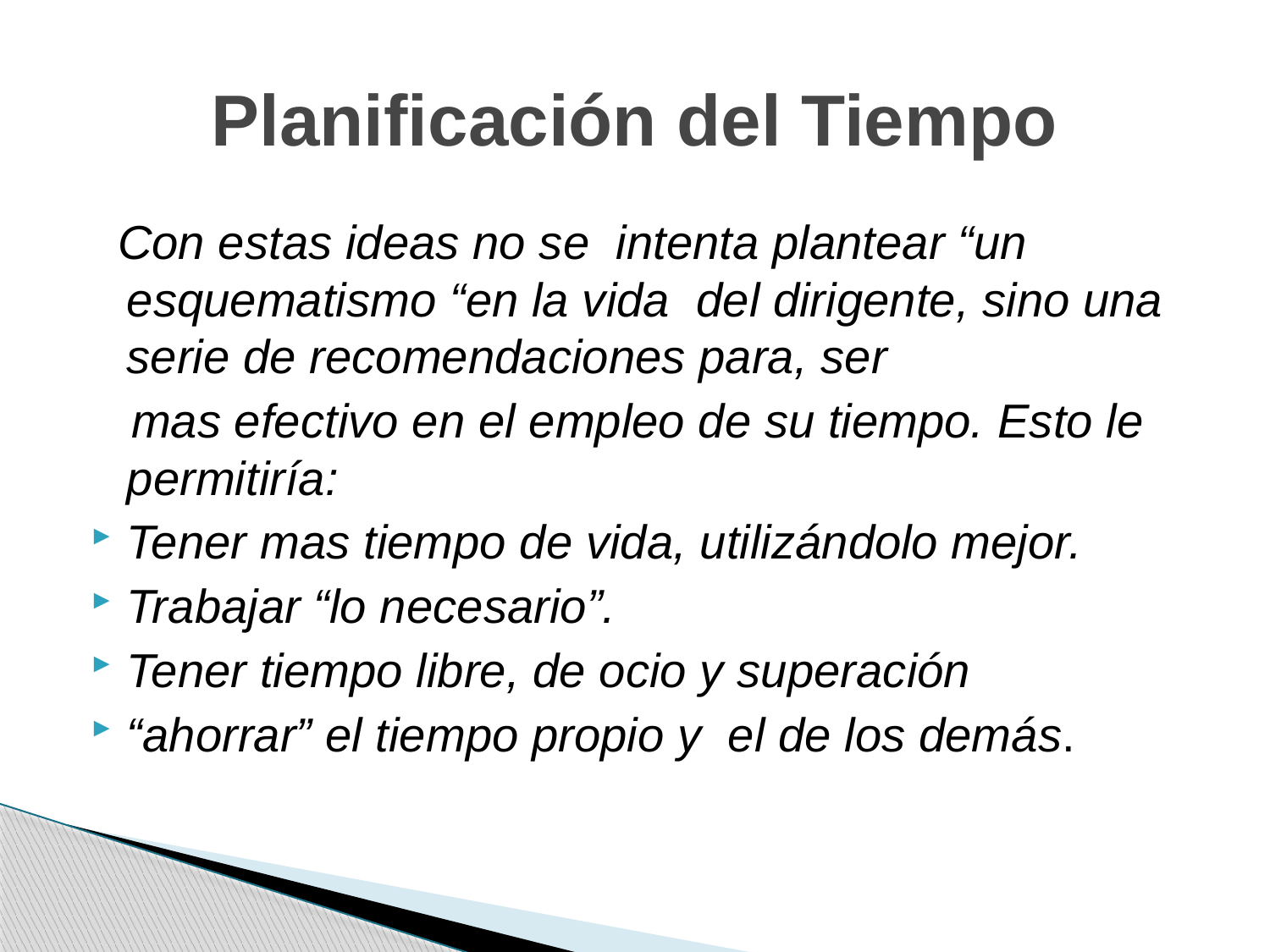

# Planificación del Tiempo
  Con estas ideas no se  intenta plantear “un esquematismo “en la vida  del dirigente, sino una serie de recomendaciones para, ser
   mas efectivo en el empleo de su tiempo. Esto le permitiría:
Tener mas tiempo de vida, utilizándolo mejor.
Trabajar “lo necesario”.
Tener tiempo libre, de ocio y superación
“ahorrar” el tiempo propio y  el de los demás.